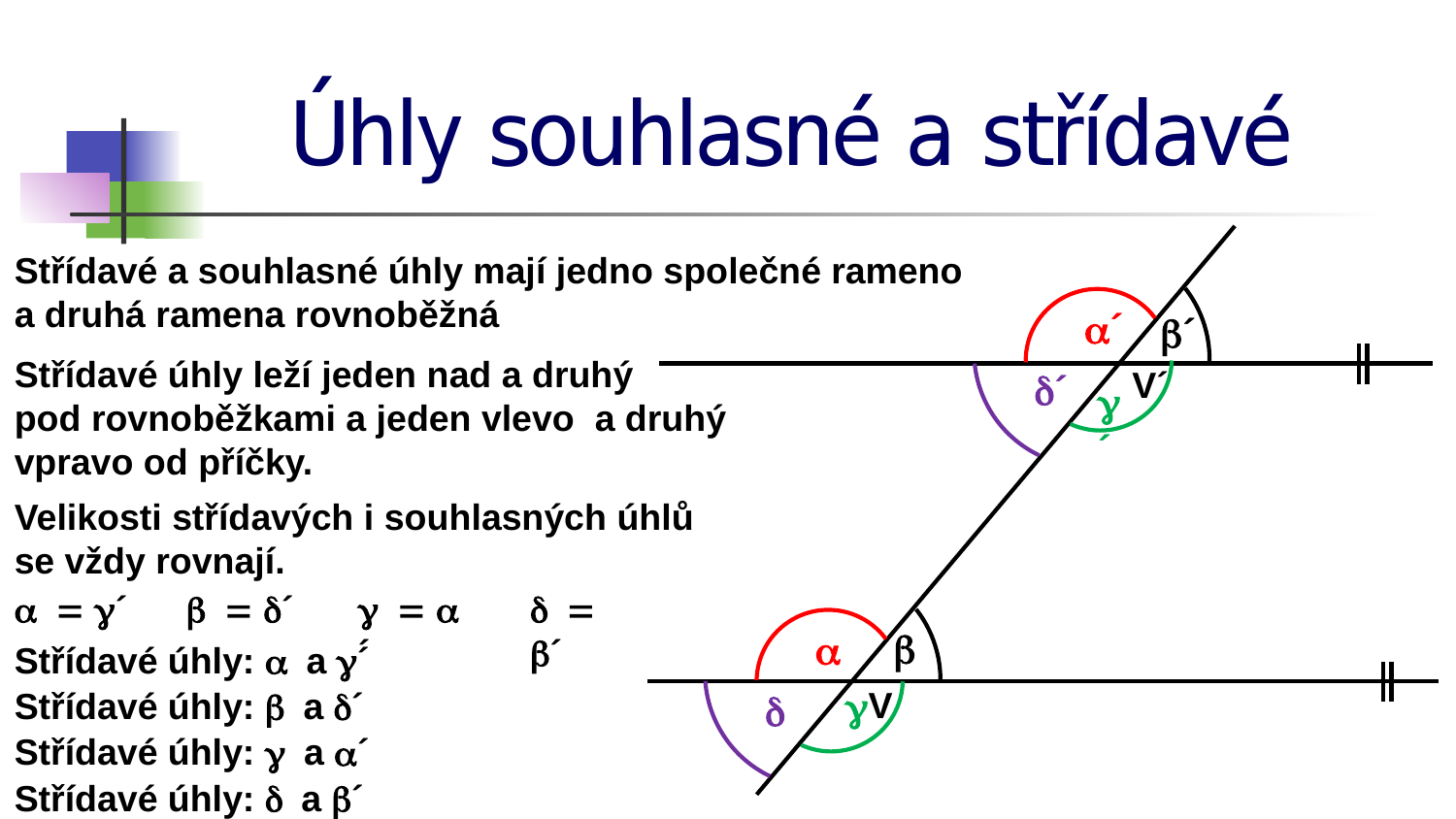

# Úhly souhlasné a střídavé

Střídavé a souhlasné úhly mají jedno společné rameno a druhá ramena rovnoběžná

α´
β´
Střídavé úhly leží jeden nad a druhý
pod rovnoběžkami a jeden vlevo  a druhý vpravo od příčky.
V´
δ´
γ´
Velikosti střídavých i souhlasných úhlů
se vždy rovnají.

α = γ´
β = δ´
γ = α´
δ = β´

β
α
Střídavé úhly: α a γ´
γ
V
Střídavé úhly: β a δ´
δ
Střídavé úhly: γ a α´
Střídavé úhly: δ a β´